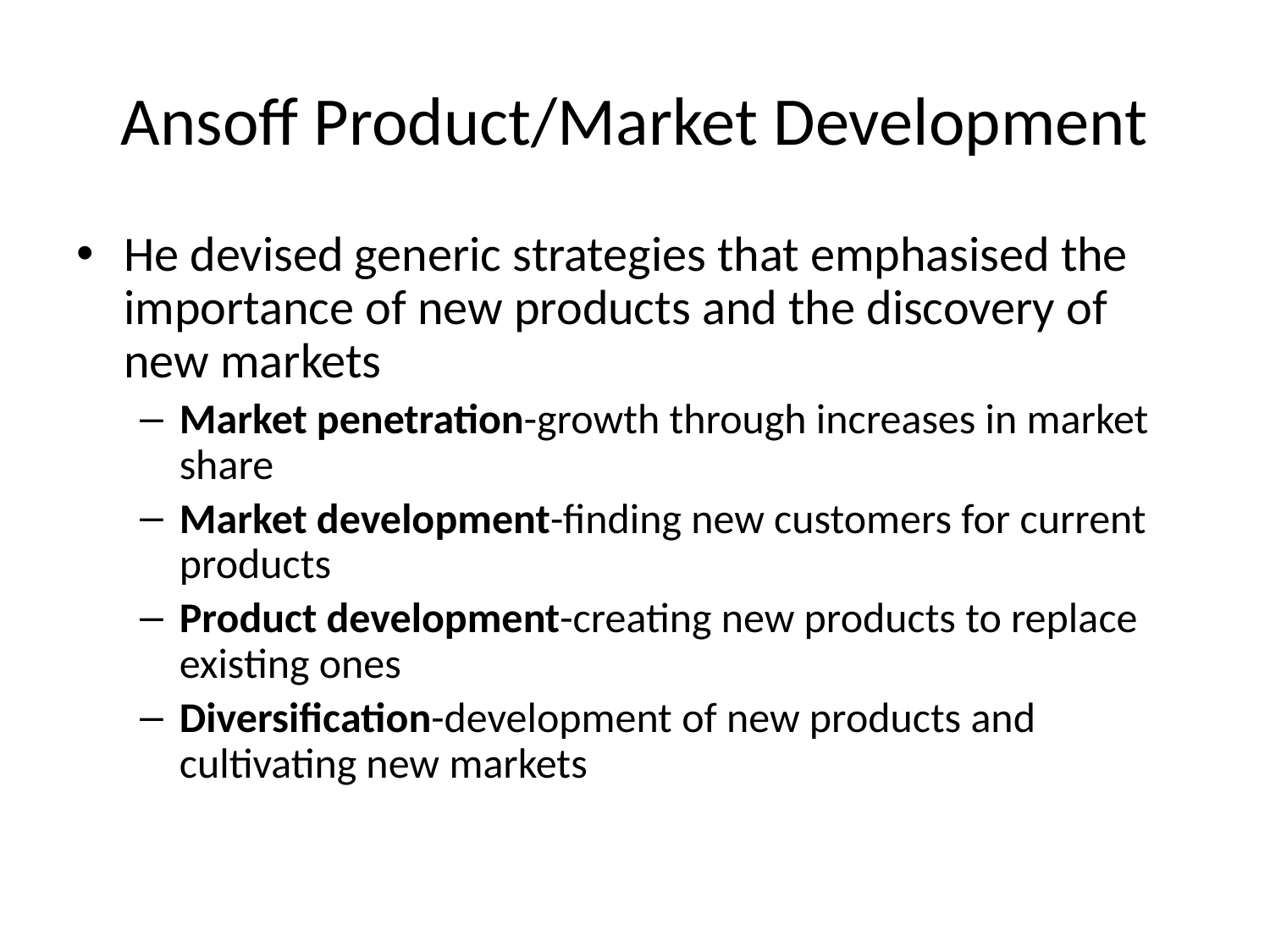

# Ansoff Product/Market Development
He devised generic strategies that emphasised the importance of new products and the discovery of new markets
Market penetration-growth through increases in market share
Market development-finding new customers for current products
Product development-creating new products to replace existing ones
Diversification-development of new products and cultivating new markets